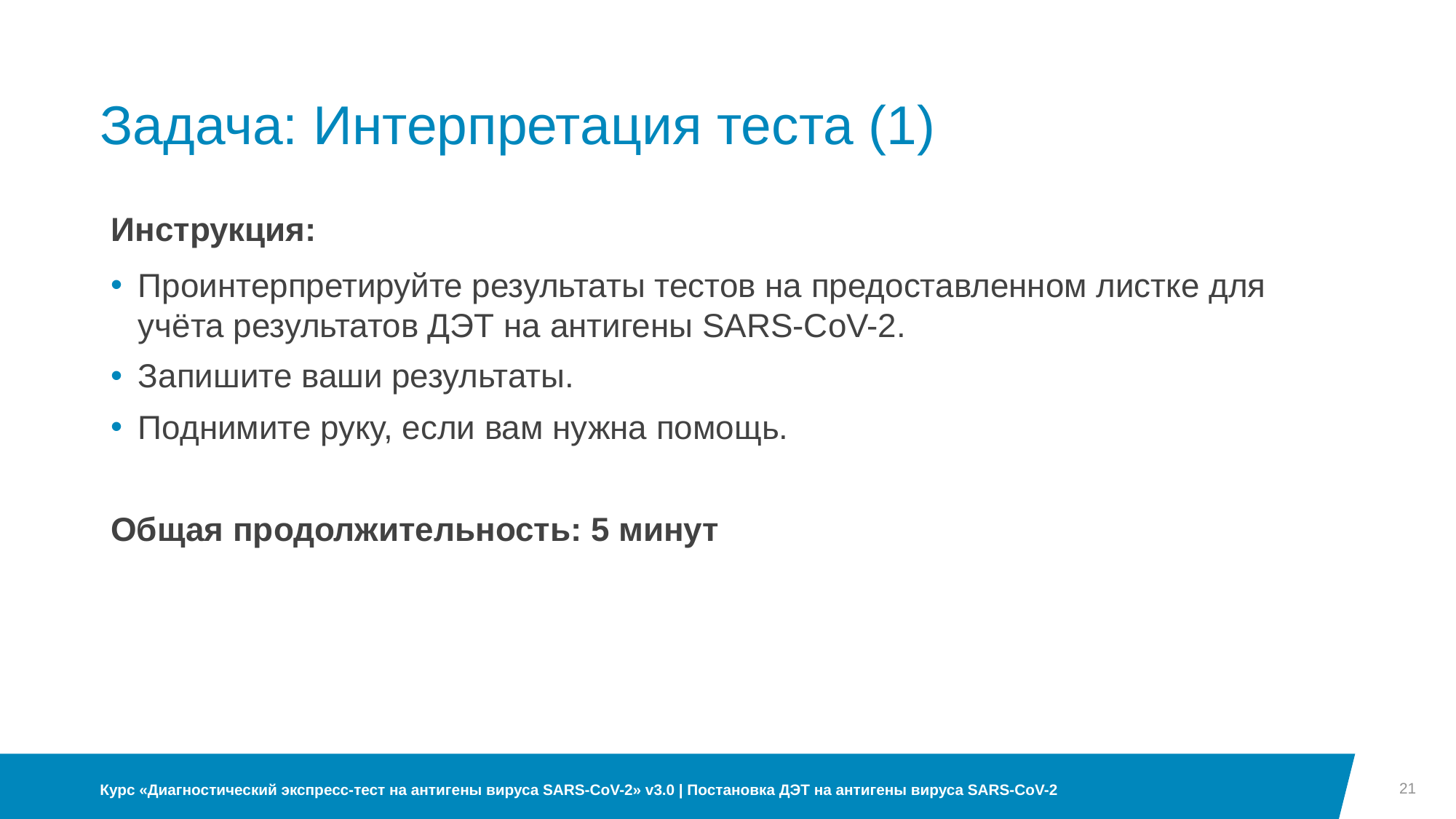

# Задача: Интерпретация теста (1)
Инструкция:
Проинтерпретируйте результаты тестов на предоставленном листке для учёта результатов ДЭТ на антигены SARS-CoV-2.
Запишите ваши результаты.
Поднимите руку, если вам нужна помощь.

Общая продолжительность: 5 минут

21
Курс «Диагностический экспресс-тест на антигены вируса SARS-CoV-2» v3.0 | Постановка ДЭТ на антигены вируса SARS-CoV-2